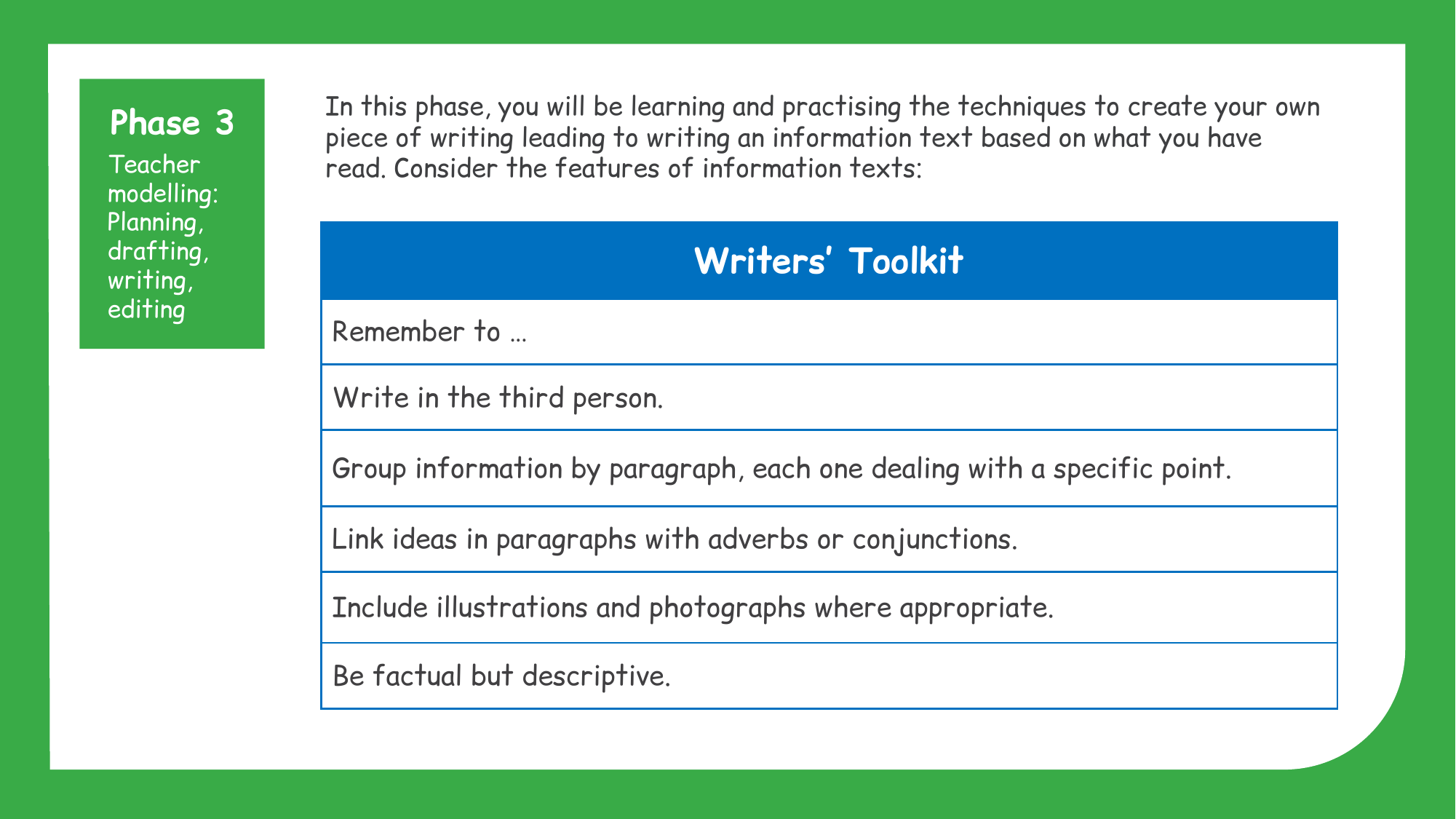

Phase 3
Teacher modelling: Planning, drafting, writing, editing
In this phase, you will be learning and practising the techniques to create your own piece of writing leading to writing an information text based on what you have read. Consider the features of information texts:
| Writers’ Toolkit |
| --- |
| Remember to … |
| Write in the third person. |
| Group information by paragraph, each one dealing with a specific point. |
| Link ideas in paragraphs with adverbs or conjunctions. |
| Include illustrations and photographs where appropriate. |
| Be factual but descriptive. |